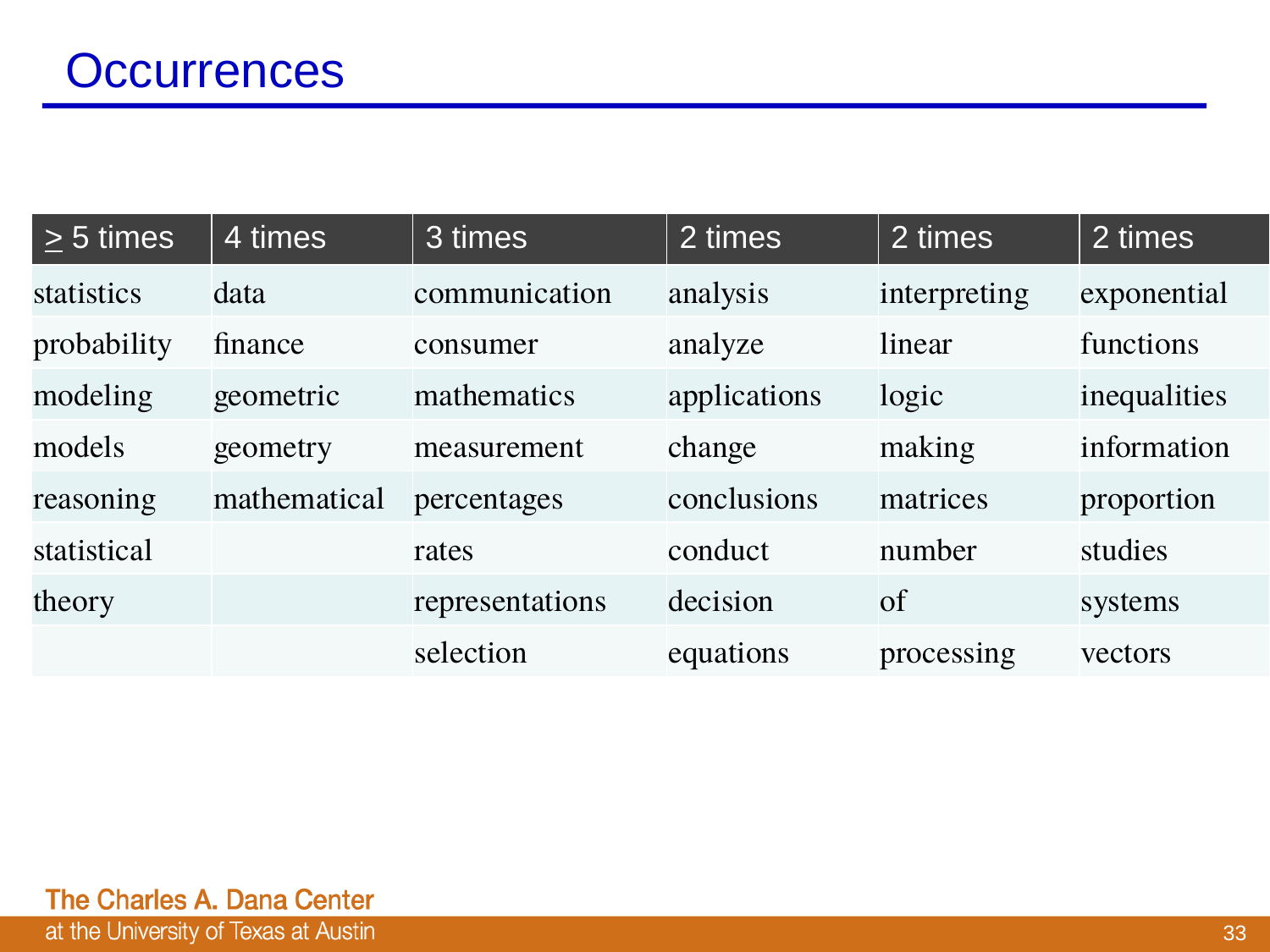

Occurrences

| > 5 times | 4 times | 3 times | 2 times | 2 times | 2 times |
| --- | --- | --- | --- | --- | --- |
| statistics | data | communication | analysis | interpreting | exponential |
| probability | finance | consumer | analyze | linear | functions |
| modeling | geometric | mathematics | applications | logic | inequalities |
| models | geometry | measurement | change | making | information |
| reasoning | mathematical | percentages | conclusions | matrices | proportion |
| statistical |  | rates | conduct | number | studies |
| theory |  | representations | decision | of | systems |
|  |  | selection | equations | processing | vectors |
33